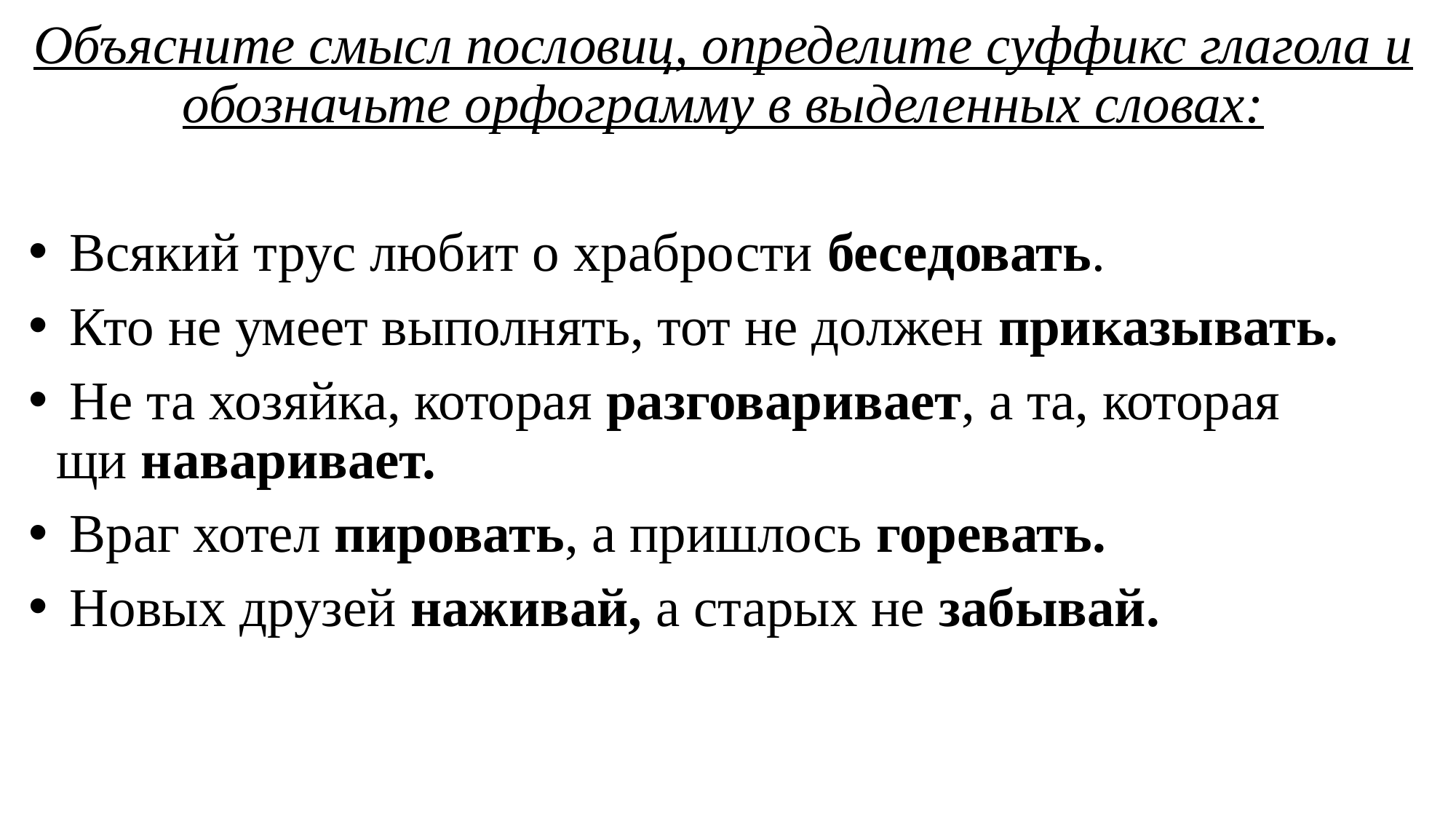

Объясните смысл пословиц, определите суффикс глагола и обозначьте орфограмму в выделенных словах:

 Всякий трус любит о храбрости беседовать.
 Кто не умеет выполнять, тот не должен приказывать.
 Не та хозяйка, которая разговаривает, а та, которая    щи наваривает.
 Враг хотел пировать, а пришлось горевать.
 Новых друзей наживай, а старых не забывай.